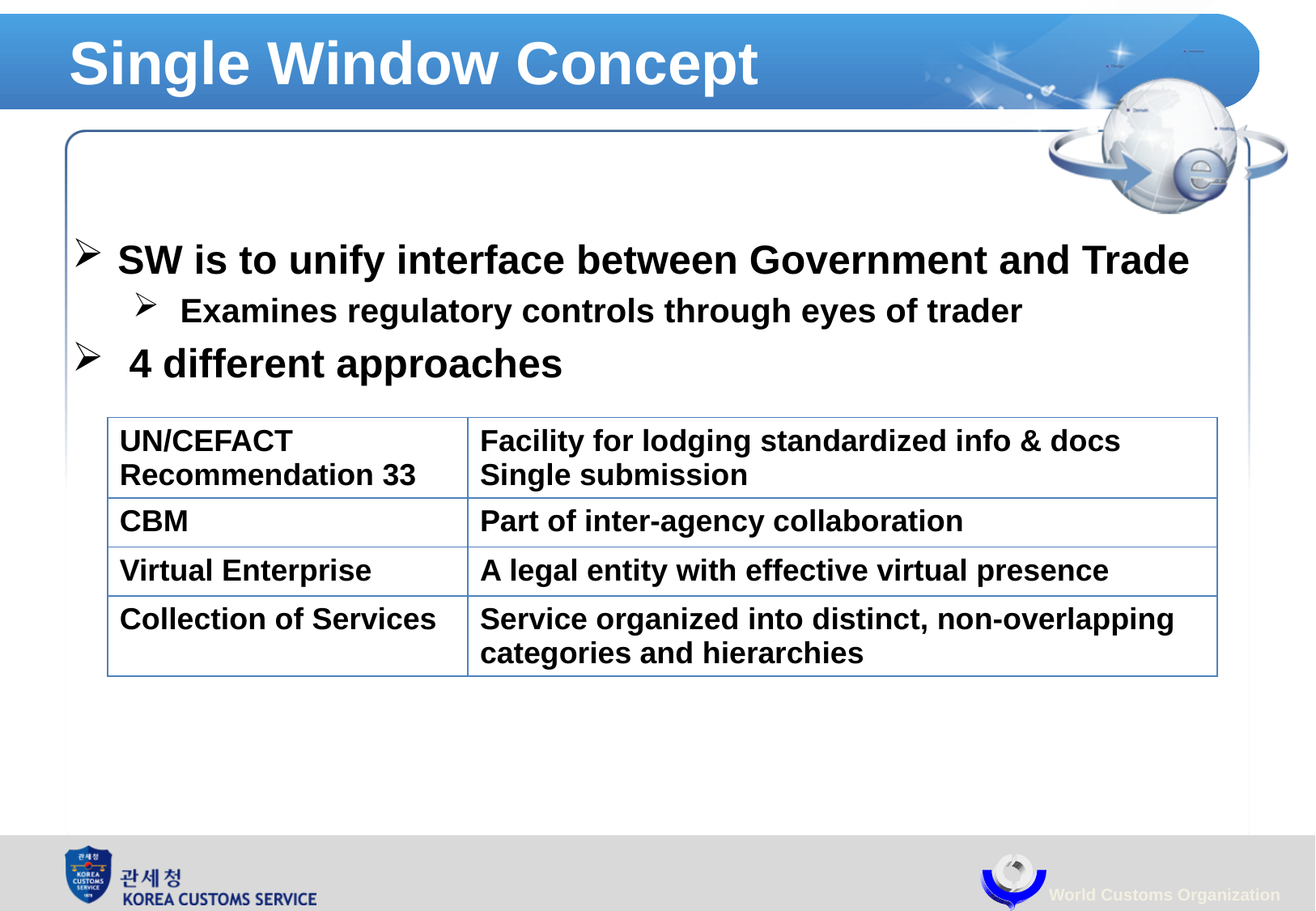

# Single Window Concept
SW is to unify interface between Government and Trade
 Examines regulatory controls through eyes of trader
 4 different approaches

| UN/CEFACT Recommendation 33 | Facility for lodging standardized info & docs Single submission |
| --- | --- |
| CBM | Part of inter-agency collaboration |
| Virtual Enterprise | A legal entity with effective virtual presence |
| Collection of Services | Service organized into distinct, non-overlapping categories and hierarchies |